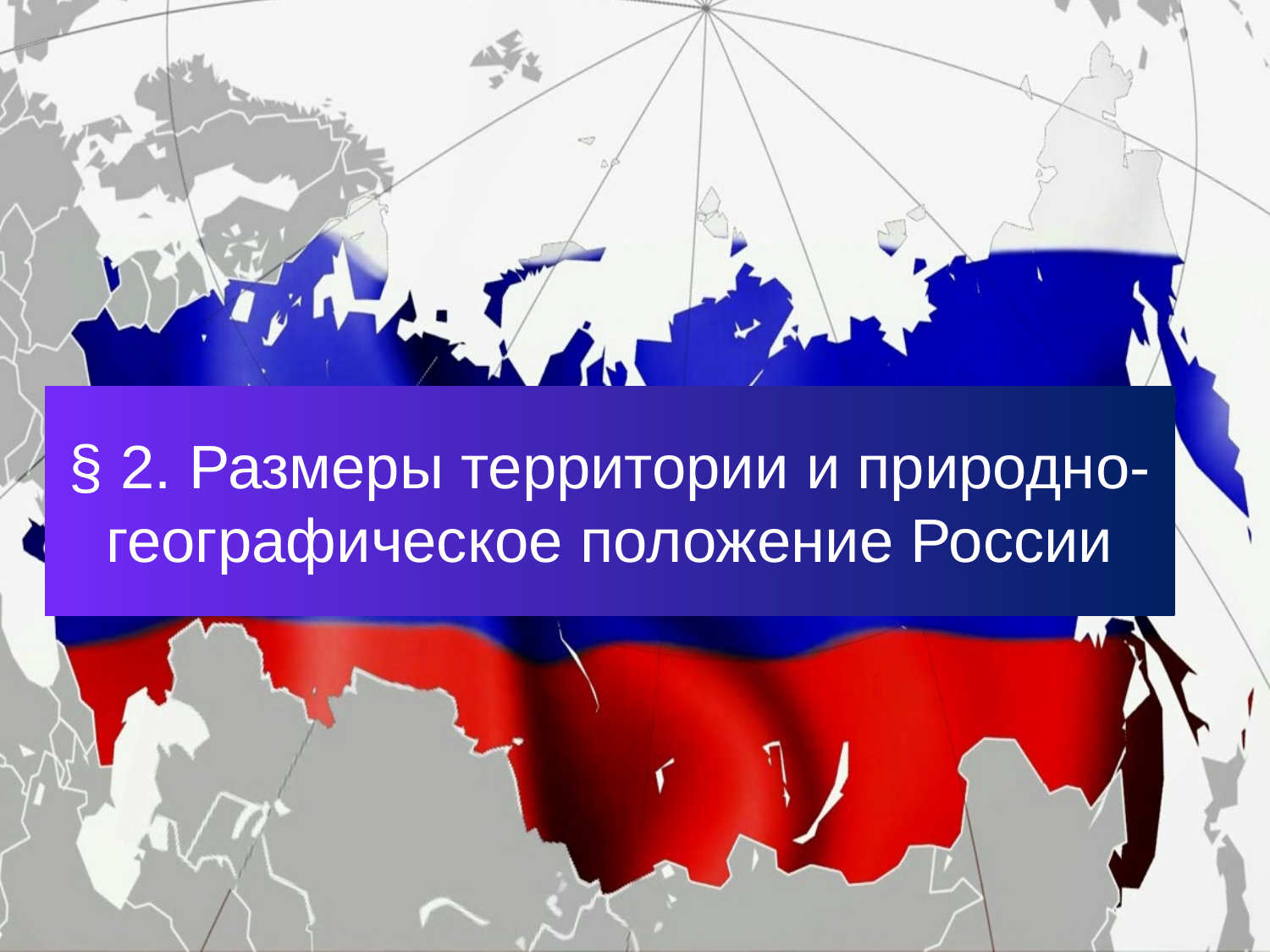

# § 2. Размеры территории и природно-географическое положение России